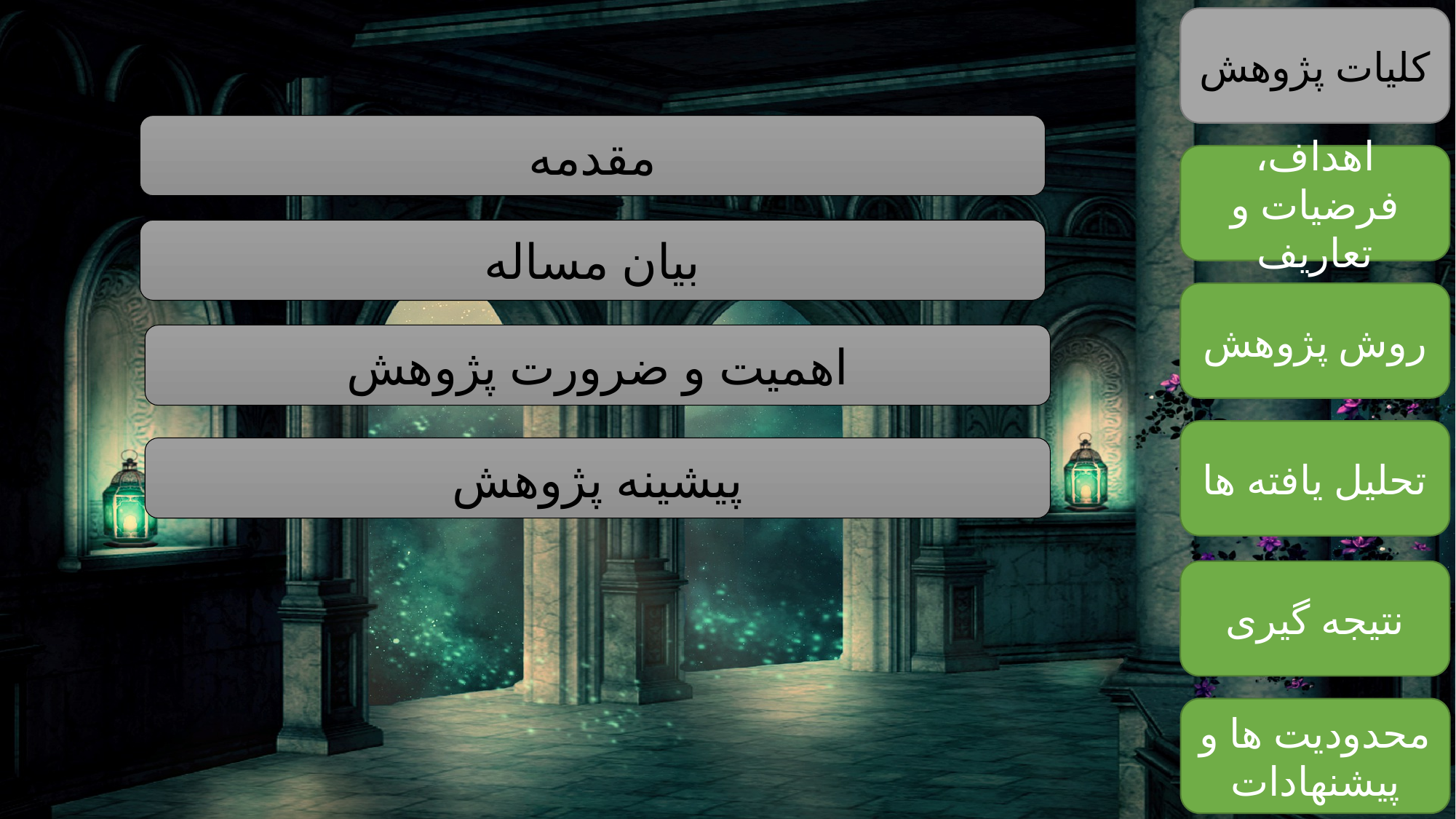

کلیات پژوهش
مقدمه
اهداف، فرضیات و تعاریف
بیان مساله
روش پژوهش
اهمیت و ضرورت پژوهش
تحلیل یافته ها
پیشینه پژوهش
نتیجه گیری
محدودیت ها و پیشنهادات